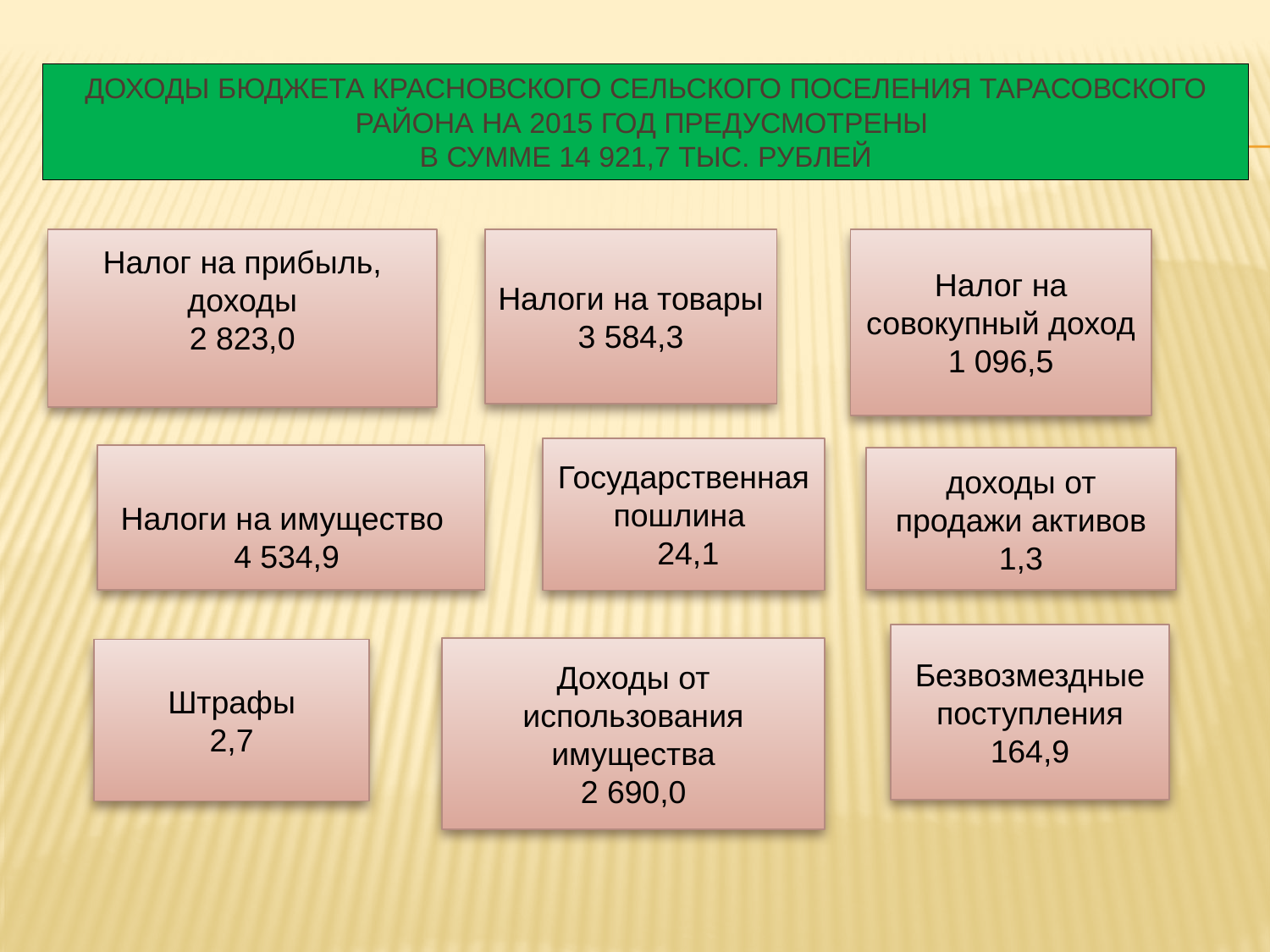

# Доходы бюджета КРАСНОВСКОГО СЕЛЬСКОГО ПОСЕЛЕНИЯ Тарасовского района на 2015 год предусмотрены в сумме 14 921,7 тыс. рублей

Налог на прибыль, доходы
2 823,0

Налоги на товары
3 584,3
Налог на совокупный доход
1 096,5
Государственная пошлина
 24,1

Налоги на имущество   4 534,9
доходы от продажи активов
1,3
Безвозмездные поступления
164,9
Доходы от использования имущества
2 690,0
Штрафы
2,7